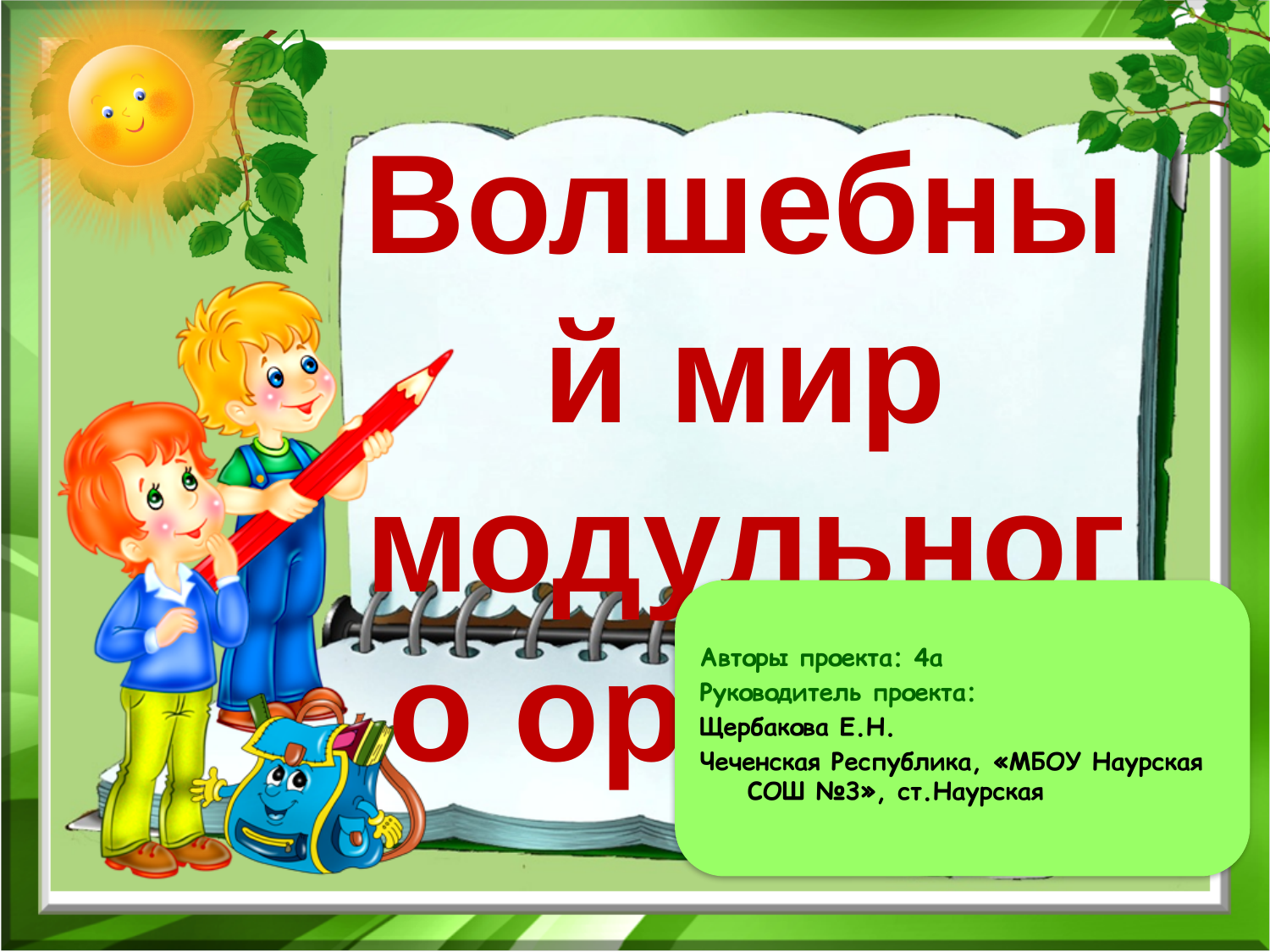

Волшебный мир модульного оригами

Авторы проекта: 4а
Руководитель проекта:
Щербакова Е.Н.
Чеченская Республика, «МБОУ Наурская СОШ №3», ст.Наурская